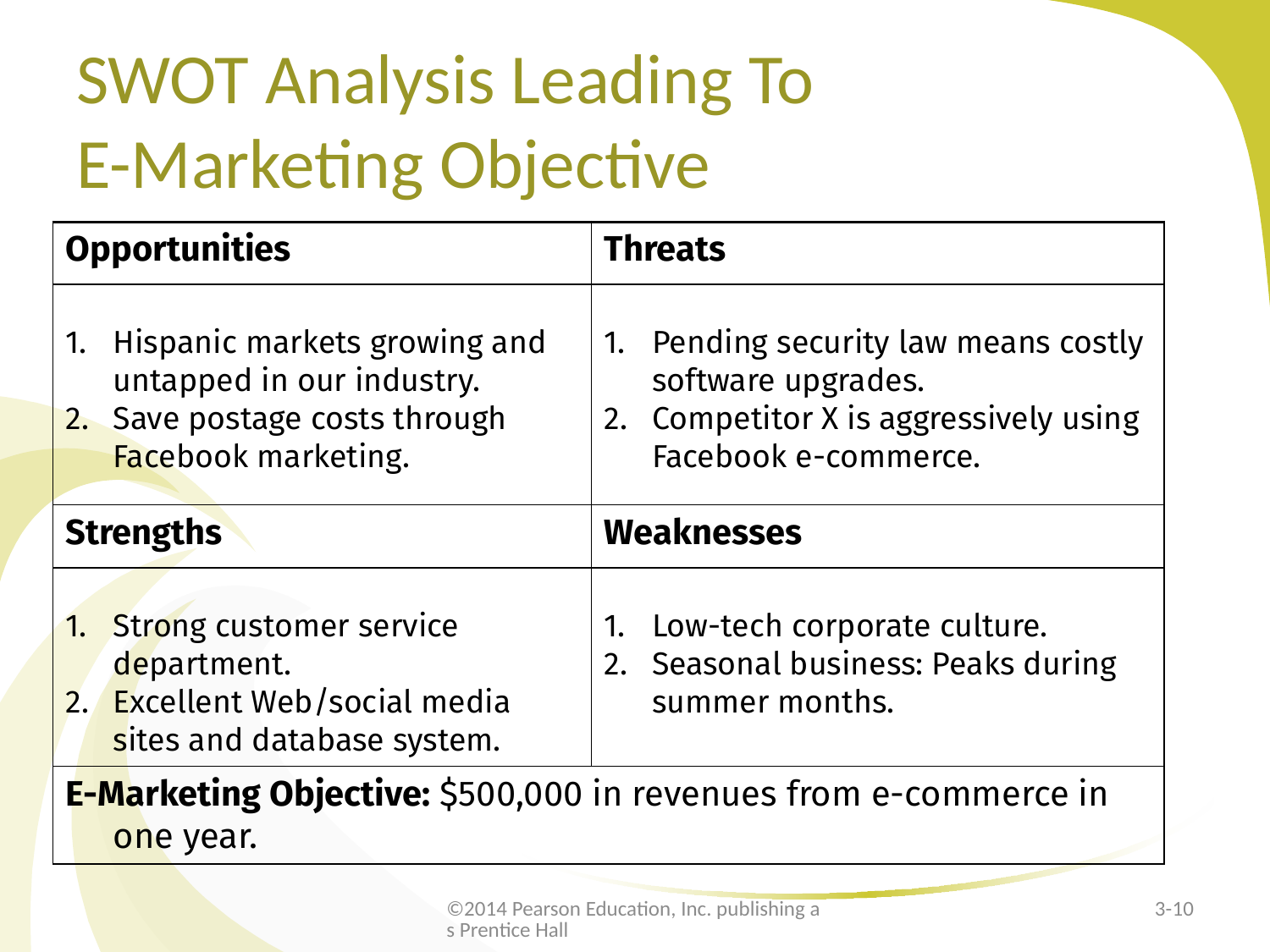

# SWOT Analysis Leading To E-Marketing Objective
| Opportunities | Threats |
| --- | --- |
| Hispanic markets growing and untapped in our industry. Save postage costs through Facebook marketing. | Pending security law means costly software upgrades. Competitor X is aggressively using Facebook e-commerce. |
| Strengths | Weaknesses |
| Strong customer service department. Excellent Web/social media sites and database system. | Low-tech corporate culture. Seasonal business: Peaks during summer months. |
| E-Marketing Objective: $500,000 in revenues from e-commerce in one year. |  |
©2014 Pearson Education, Inc. publishing as Prentice Hall
3-10